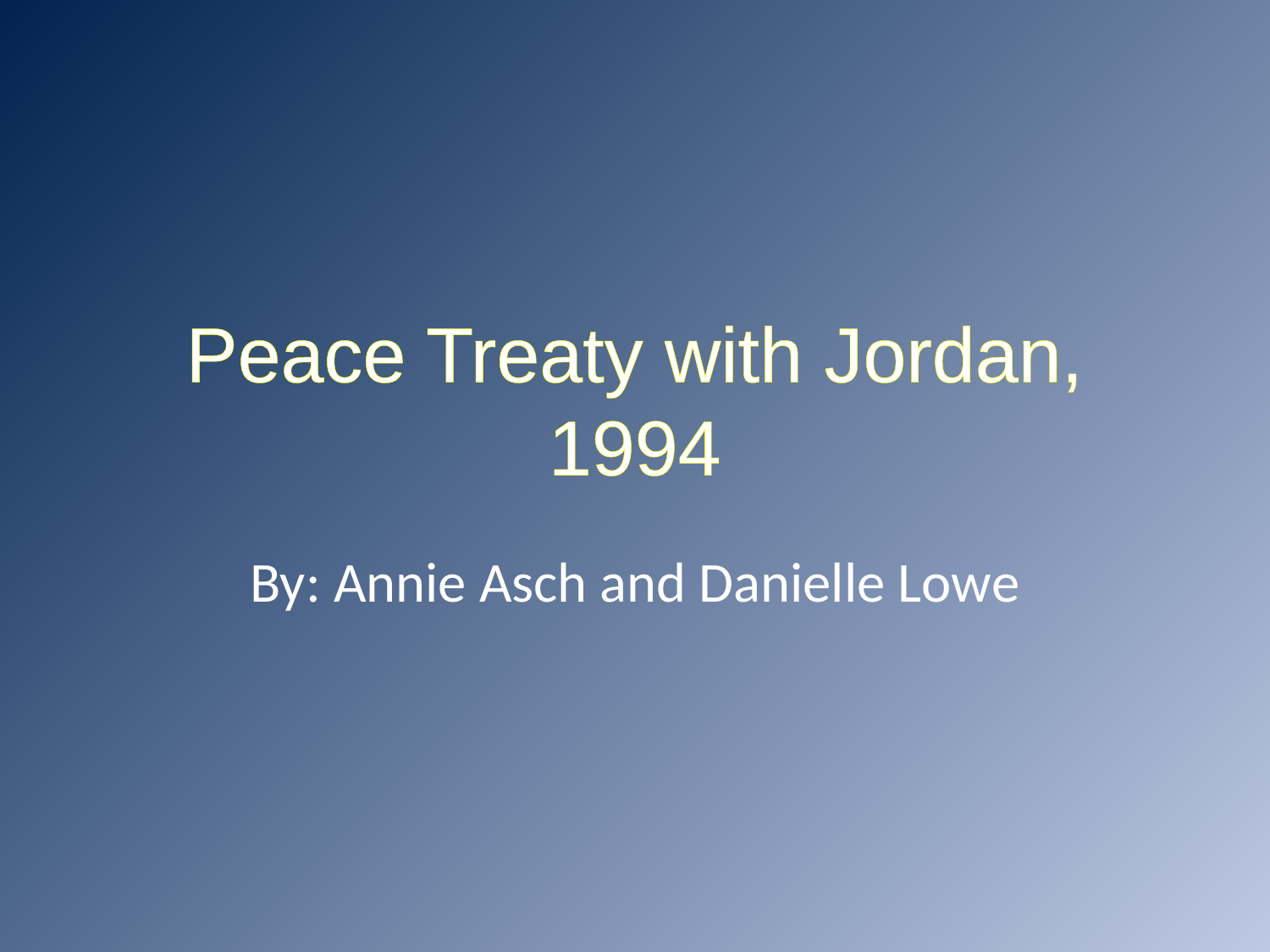

# Peace Treaty with Jordan, 1994
By: Annie Asch and Danielle Lowe